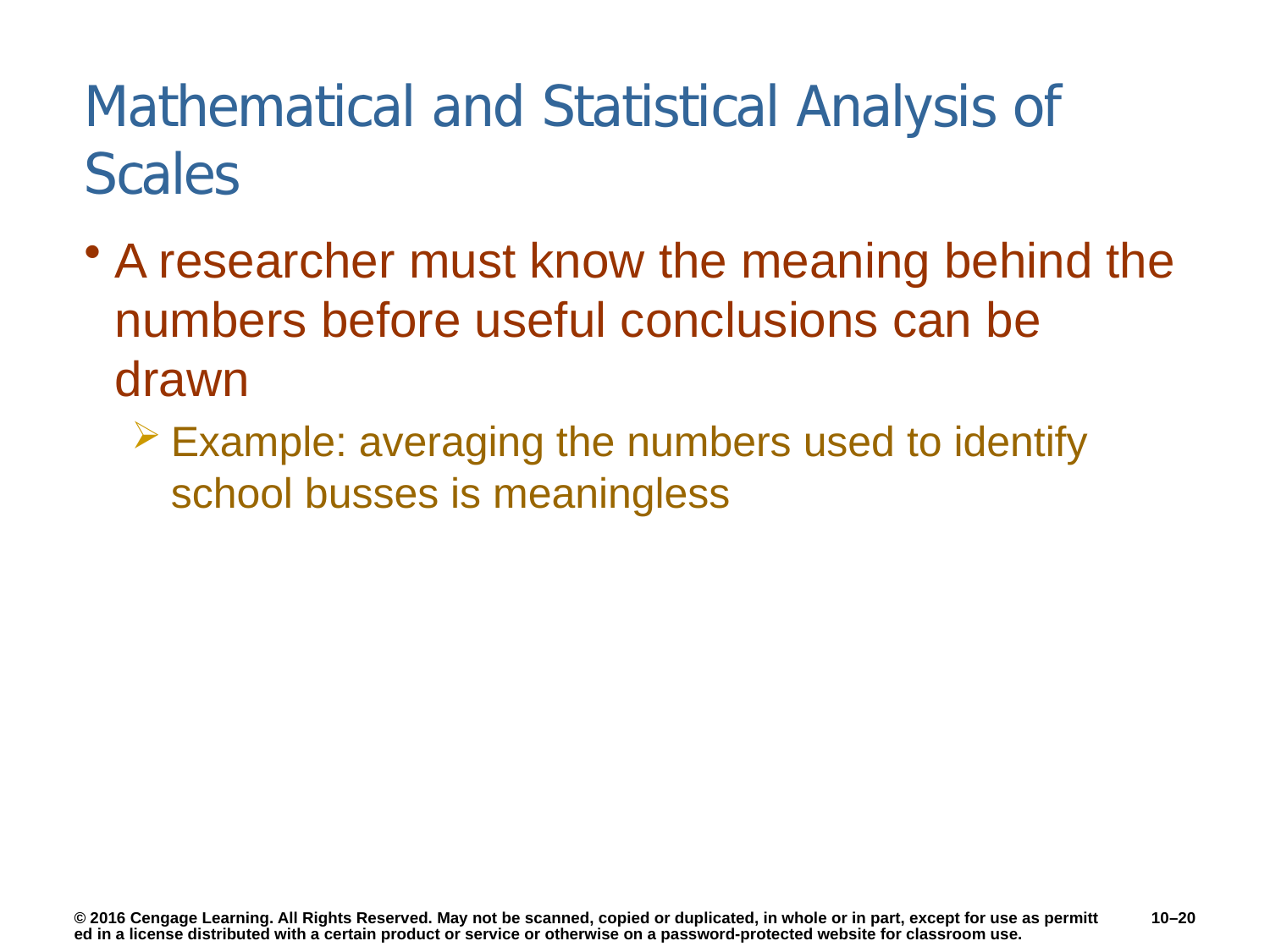

# Mathematical and Statistical Analysis of Scales
A researcher must know the meaning behind the numbers before useful conclusions can be drawn
Example: averaging the numbers used to identify school busses is meaningless
10–20
© 2016 Cengage Learning. All Rights Reserved. May not be scanned, copied or duplicated, in whole or in part, except for use as permitted in a license distributed with a certain product or service or otherwise on a password-protected website for classroom use.